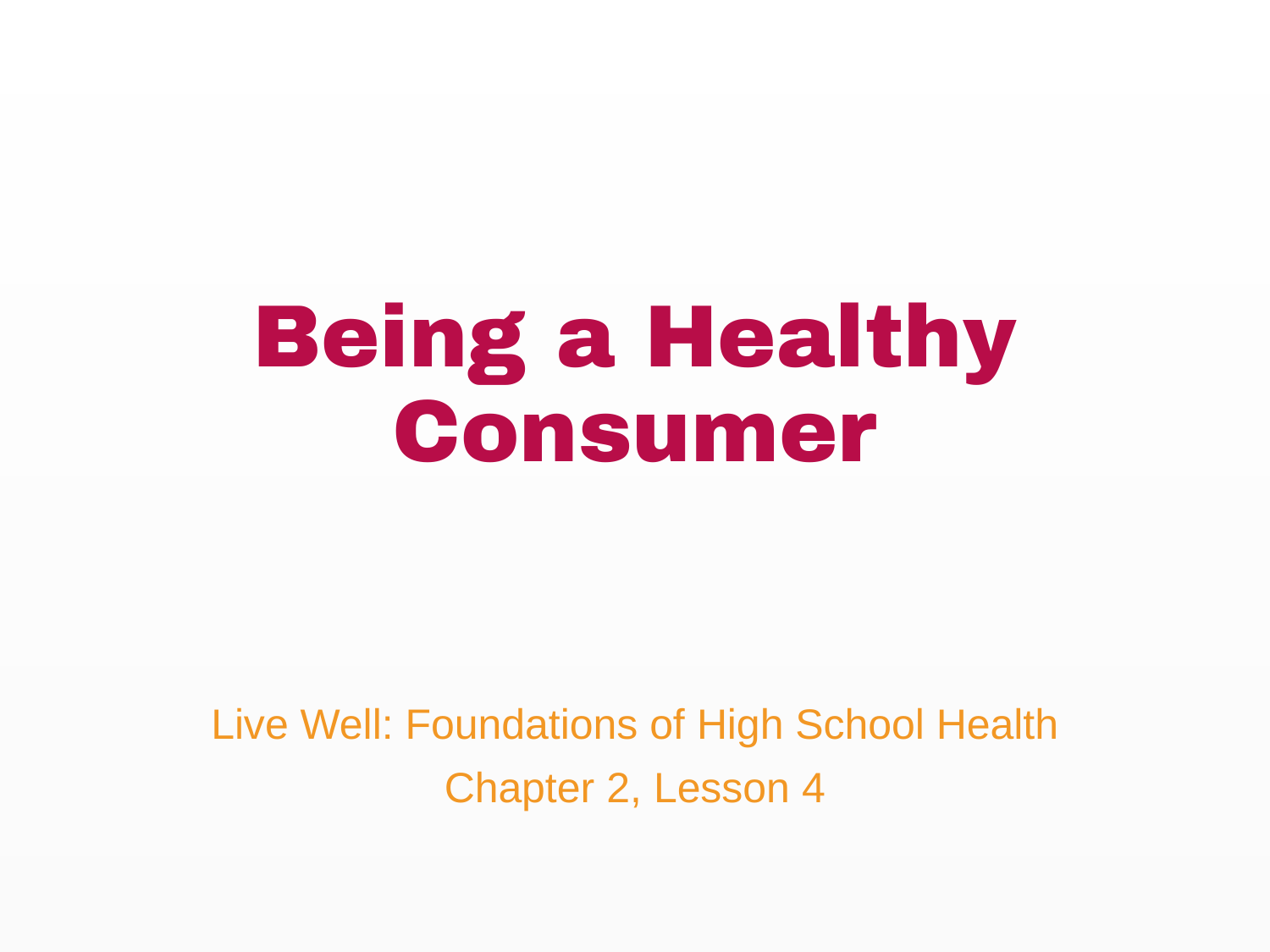

# Being a Healthy Consumer
Live Well: Foundations of High School Health
Chapter 2, Lesson 4